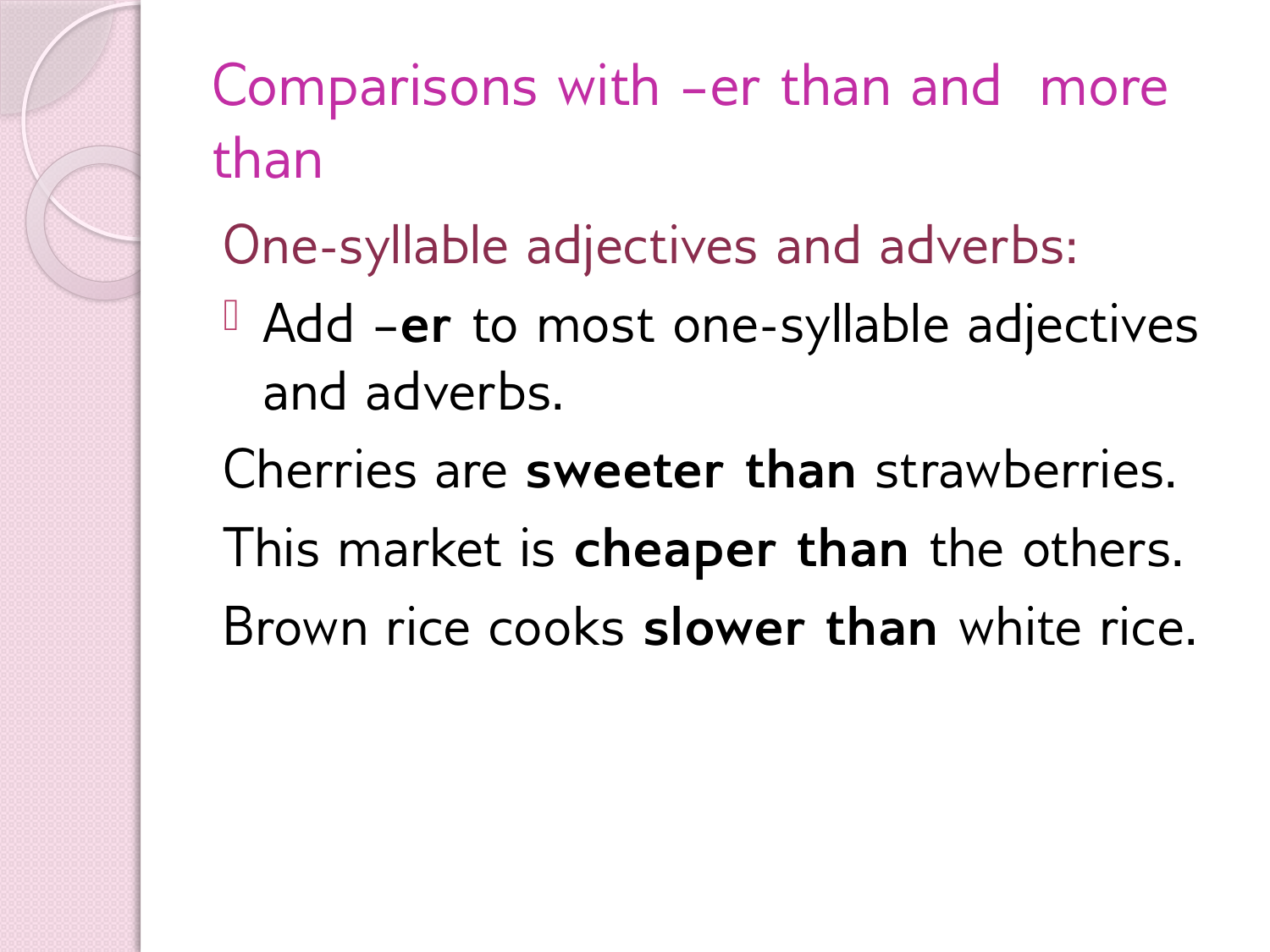

# Comparisons with –er than and  more than
One-syllable adjectives and adverbs:
Add –er to most one-syllable adjectives and adverbs.
Cherries are sweeter than strawberries.
This market is cheaper than the others.
Brown rice cooks slower than white rice.